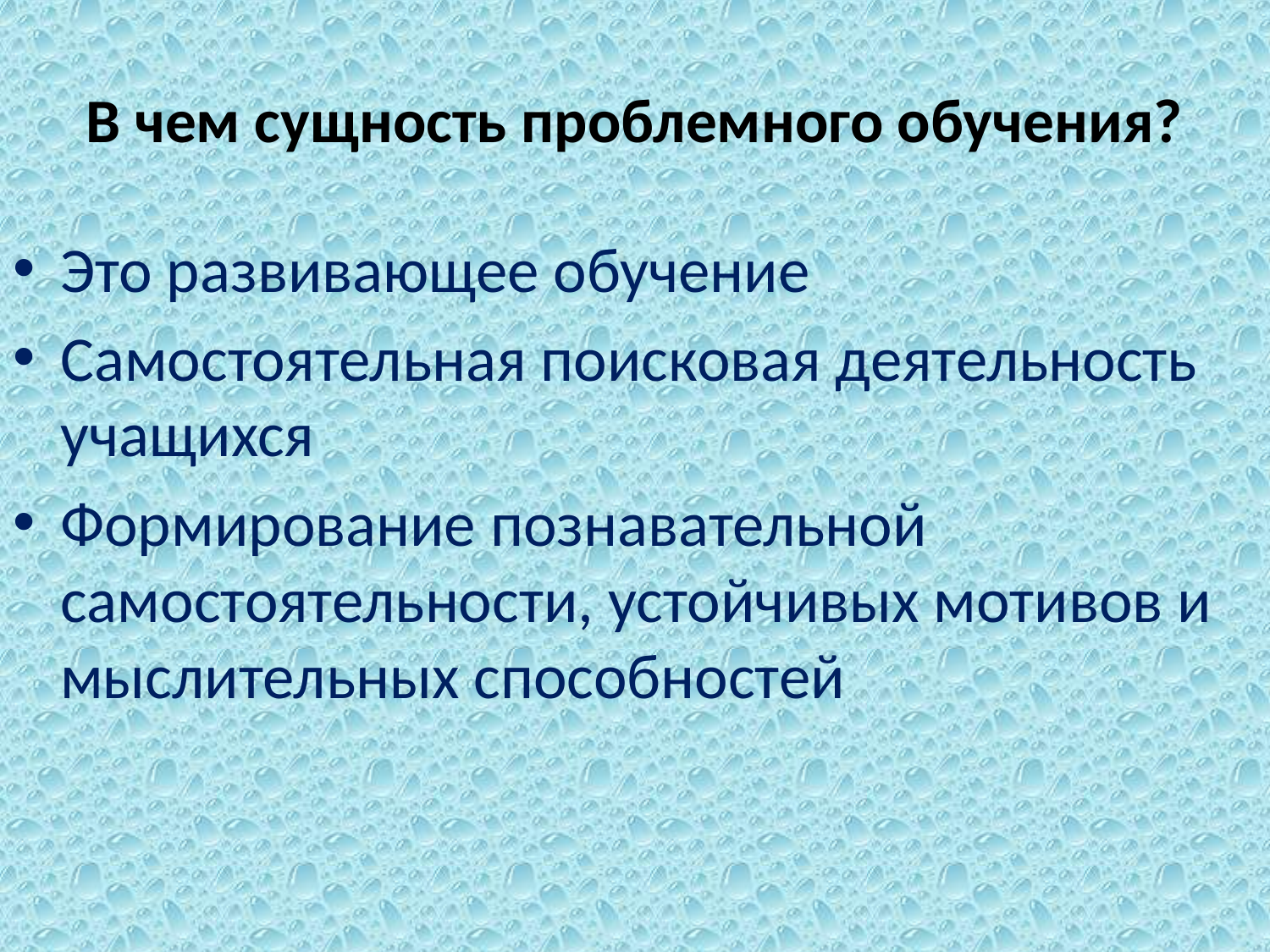

# В чем сущность проблемного обучения?
Это развивающее обучение
Самостоятельная поисковая деятельность учащихся
Формирование познавательной самостоятельности, устойчивых мотивов и мыслительных способностей